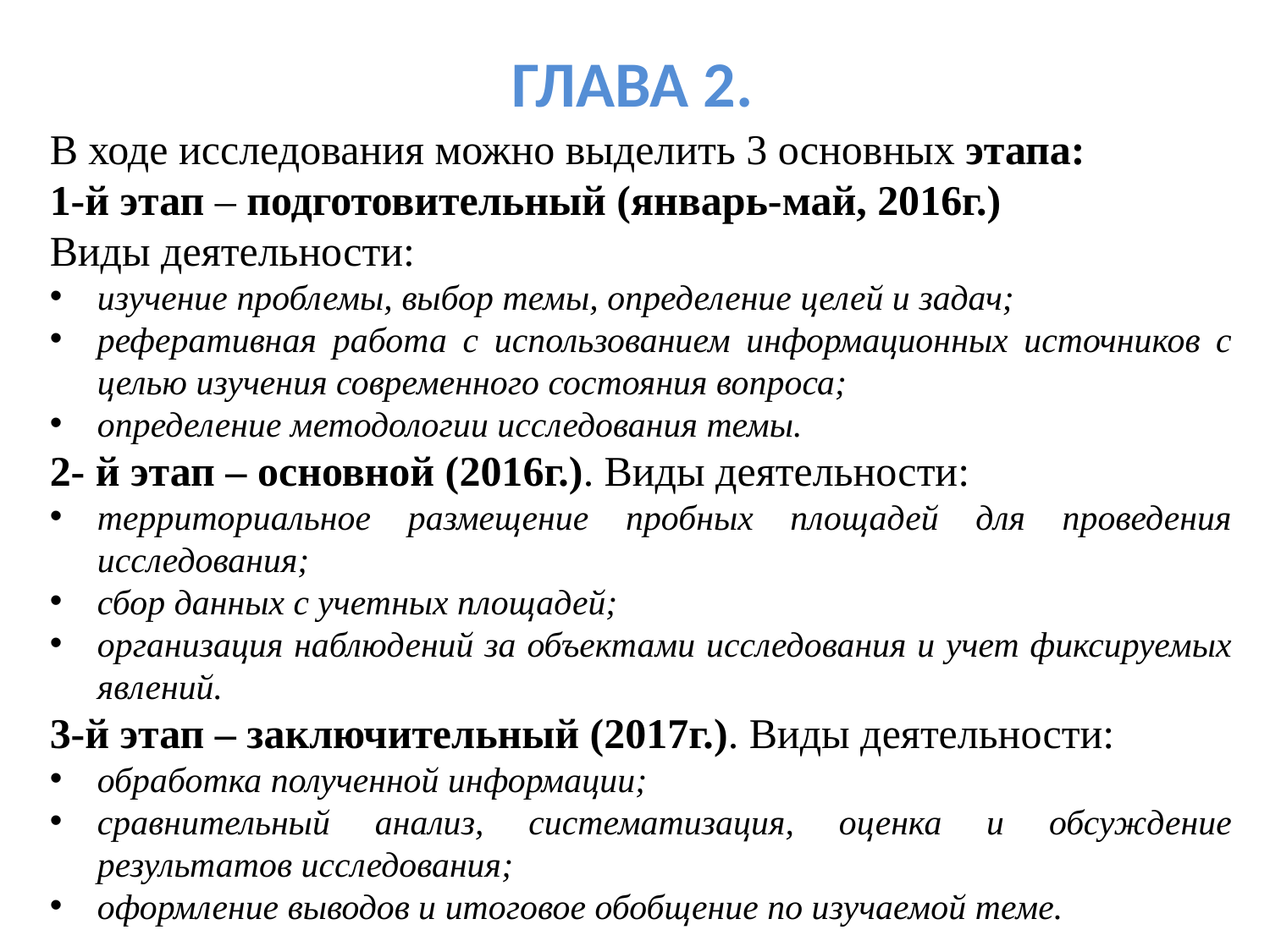

ГЛАВА 2.
В ходе исследования можно выделить 3 основных этапа:
1-й этап – подготовительный (январь-май, 2016г.)
Виды деятельности:
изучение проблемы, выбор темы, определение целей и задач;
реферативная работа с использованием информационных источников с целью изучения современного состояния вопроса;
определение методологии исследования темы.
2- й этап – основной (2016г.). Виды деятельности:
территориальное размещение пробных площадей для проведения исследования;
сбор данных с учетных площадей;
организация наблюдений за объектами исследования и учет фиксируемых явлений.
3-й этап – заключительный (2017г.). Виды деятельности:
обработка полученной информации;
сравнительный анализ, систематизация, оценка и обсуждение результатов исследования;
оформление выводов и итоговое обобщение по изучаемой теме.